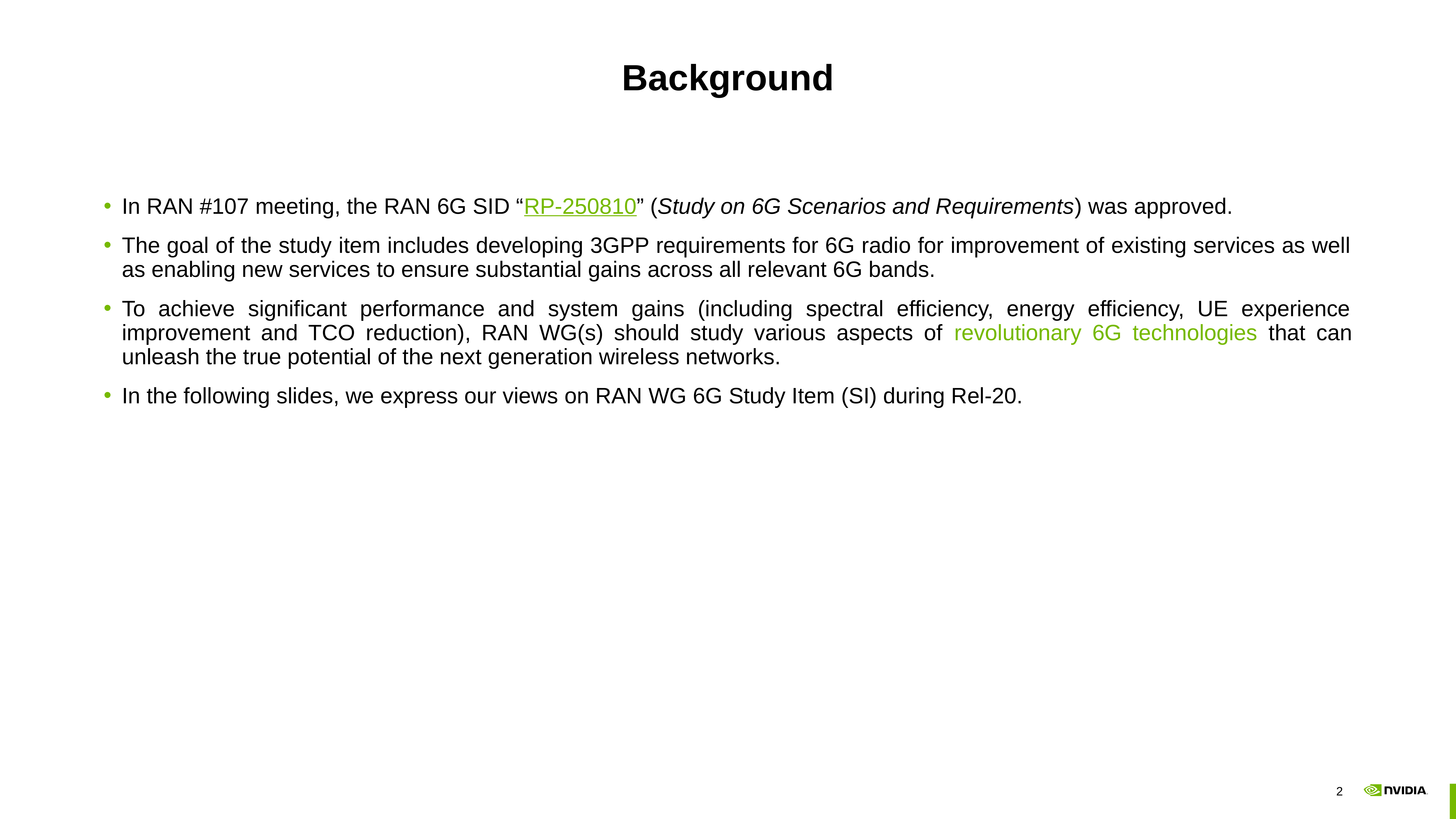

# Background
In RAN #107 meeting, the RAN 6G SID “RP-250810” (Study on 6G Scenarios and Requirements) was approved.
The goal of the study item includes developing 3GPP requirements for 6G radio for improvement of existing services as well as enabling new services to ensure substantial gains across all relevant 6G bands.
To achieve significant performance and system gains (including spectral efficiency, energy efficiency, UE experience improvement and TCO reduction), RAN WG(s) should study various aspects of revolutionary 6G technologies that can unleash the true potential of the next generation wireless networks.
In the following slides, we express our views on RAN WG 6G Study Item (SI) during Rel-20.